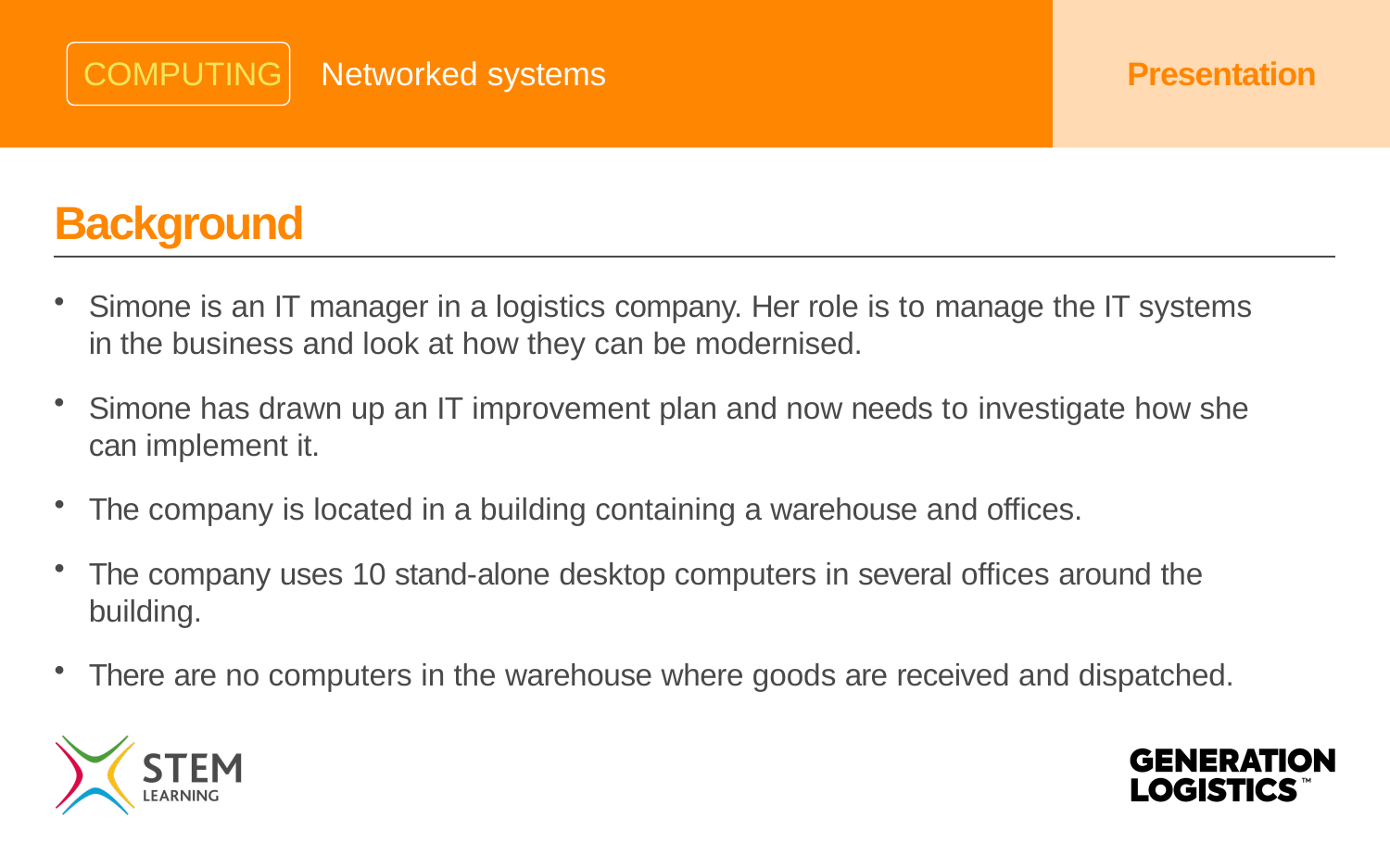

COMPUTING
# Networked systems
Presentation
Background

Simone is an IT manager in a logistics company. Her role is to manage the IT systems in the business and look at how they can be modernised.
Simone has drawn up an IT improvement plan and now needs to investigate how she can implement it.
The company is located in a building containing a warehouse and offices.
The company uses 10 stand-alone desktop computers in several offices around the building.
There are no computers in the warehouse where goods are received and dispatched.